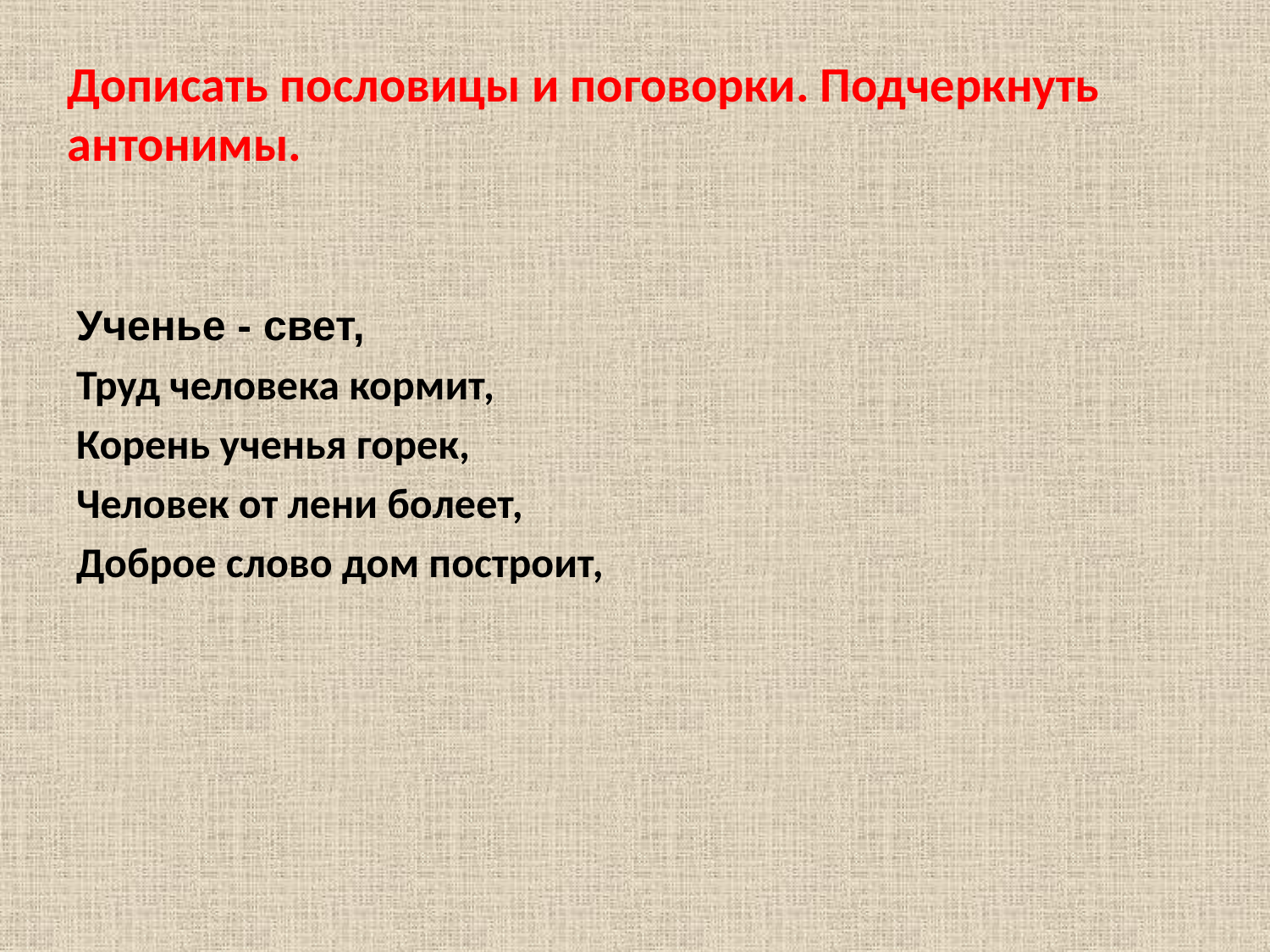

# Ученье - свет,
Труд человека кормит,
Корень ученья горек,
Человек от лени болеет,
Доброе слово дом построит,

Дописать пословицы и поговорки. Подчеркнуть антонимы.